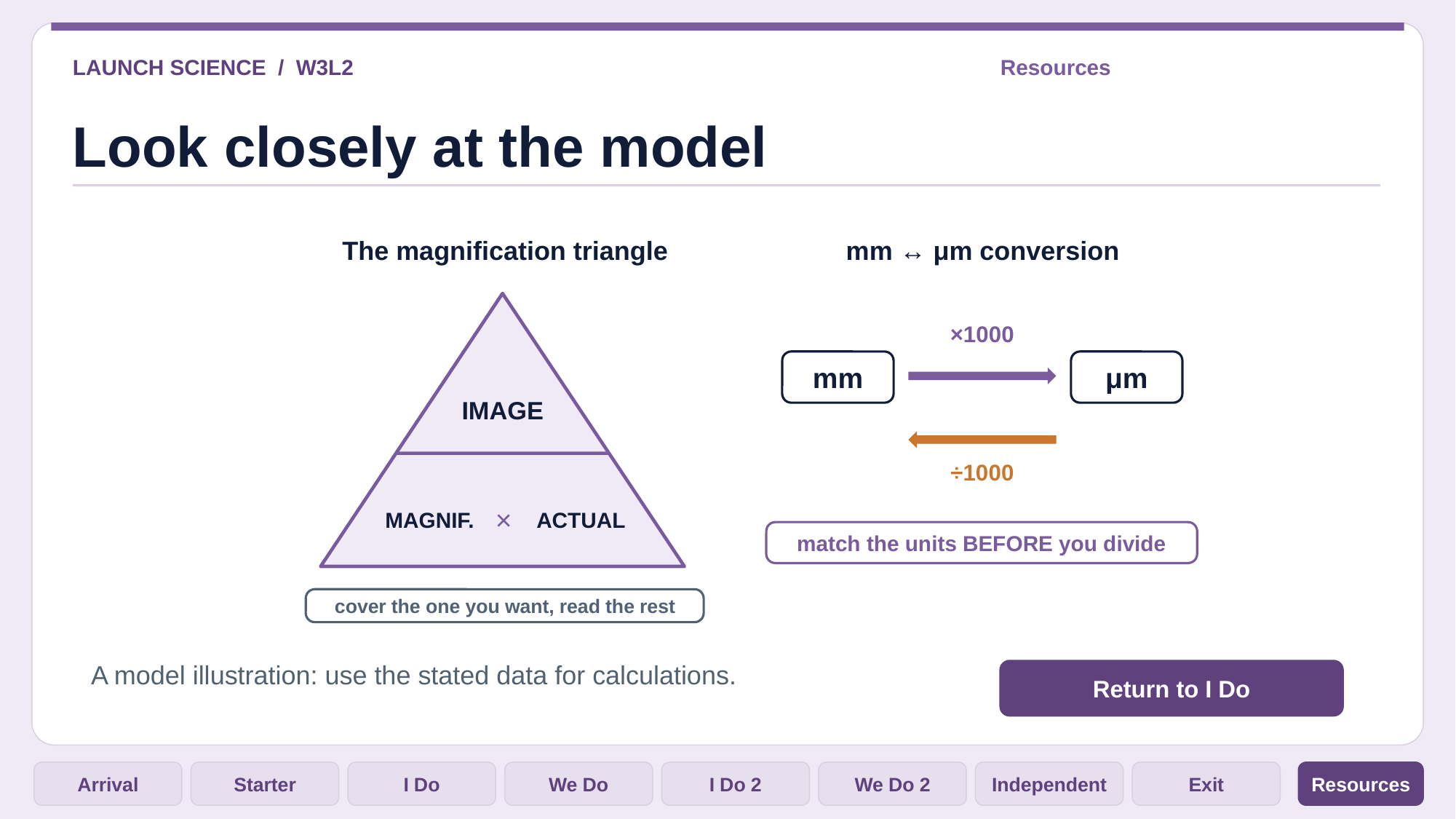

LAUNCH SCIENCE  /  W3L2
Resources
Look closely at the model

The magnification triangle
mm ↔ μm conversion

×1000

mm
μm

IMAGE

÷1000
MAGNIF.
×
ACTUAL

match the units BEFORE you divide

cover the one you want, read the rest
A model illustration: use the stated data for calculations.
Return to I Do
Arrival
Starter
I Do
We Do
I Do 2
We Do 2
Independent
Exit
Resources